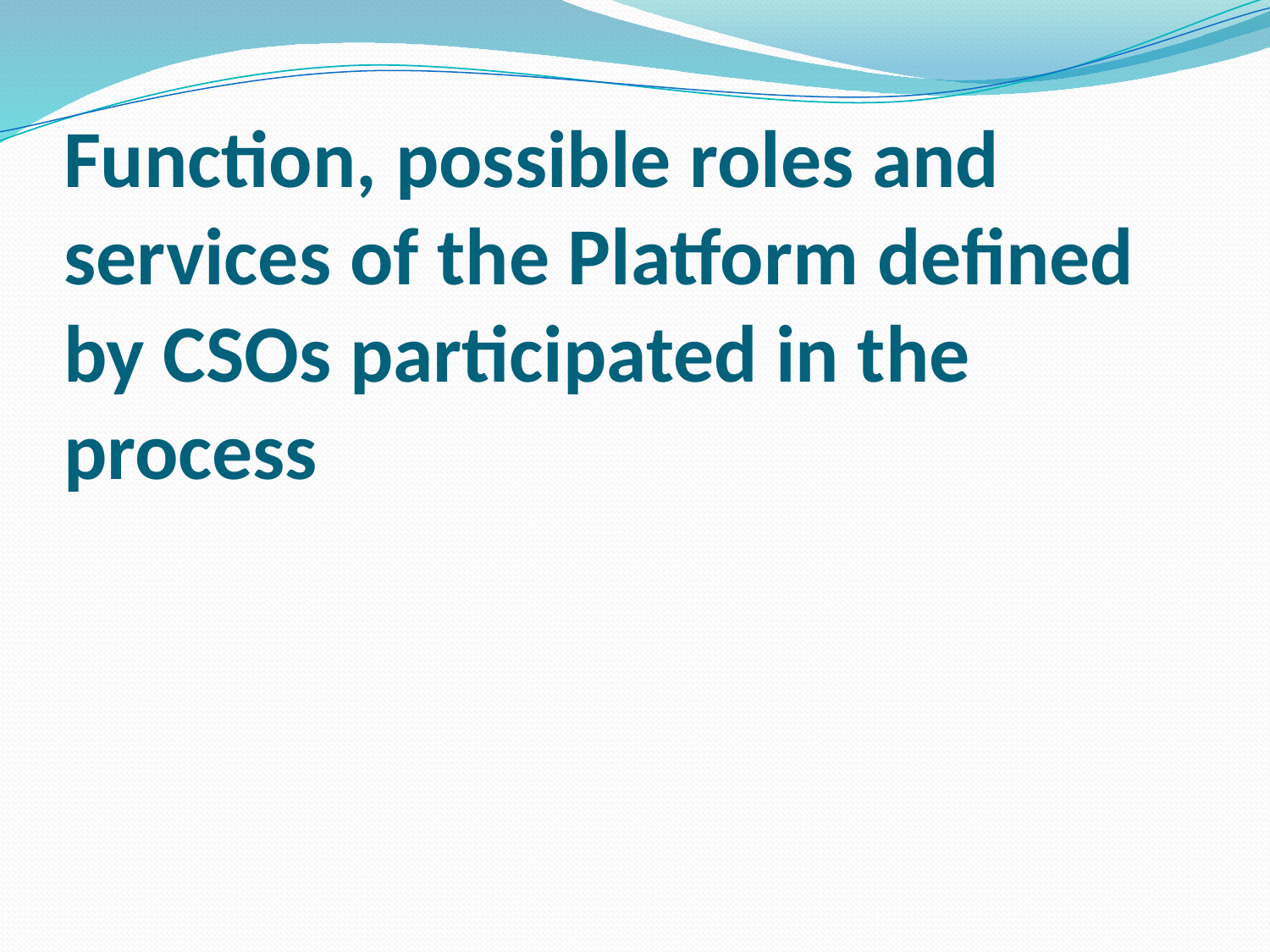

# Function, possible roles and services of the Platform defined by CSOs participated in the process